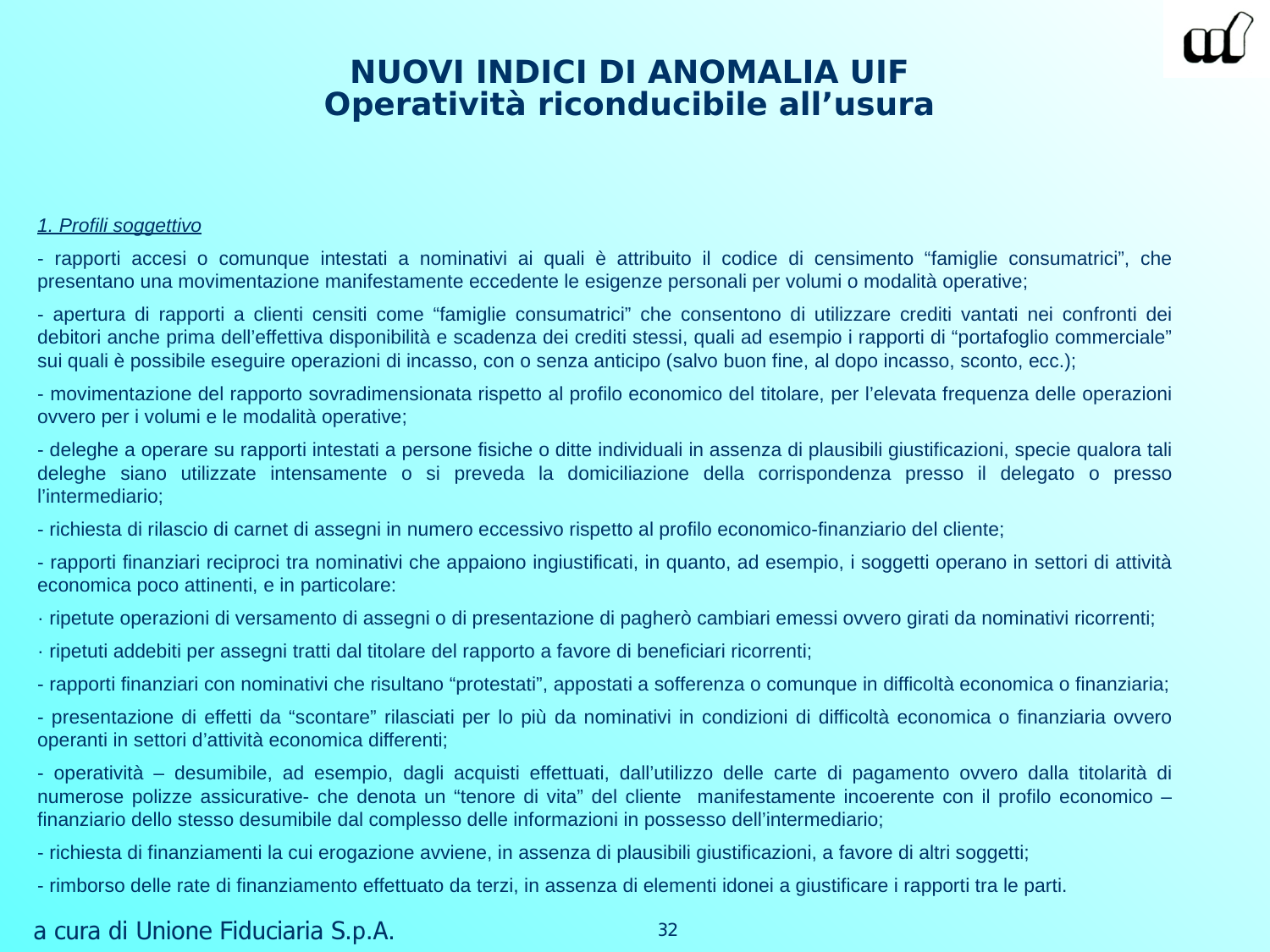

NUOVI INDICI DI ANOMALIA UIF
Operatività riconducibile all’usura
1. Profili soggettivo
- rapporti accesi o comunque intestati a nominativi ai quali è attribuito il codice di censimento “famiglie consumatrici”, che presentano una movimentazione manifestamente eccedente le esigenze personali per volumi o modalità operative;
- apertura di rapporti a clienti censiti come “famiglie consumatrici” che consentono di utilizzare crediti vantati nei confronti dei debitori anche prima dell’effettiva disponibilità e scadenza dei crediti stessi, quali ad esempio i rapporti di “portafoglio commerciale” sui quali è possibile eseguire operazioni di incasso, con o senza anticipo (salvo buon fine, al dopo incasso, sconto, ecc.);
- movimentazione del rapporto sovradimensionata rispetto al profilo economico del titolare, per l’elevata frequenza delle operazioni ovvero per i volumi e le modalità operative;
- deleghe a operare su rapporti intestati a persone fisiche o ditte individuali in assenza di plausibili giustificazioni, specie qualora tali deleghe siano utilizzate intensamente o si preveda la domiciliazione della corrispondenza presso il delegato o presso l’intermediario;
- richiesta di rilascio di carnet di assegni in numero eccessivo rispetto al profilo economico-finanziario del cliente;
- rapporti finanziari reciproci tra nominativi che appaiono ingiustificati, in quanto, ad esempio, i soggetti operano in settori di attività economica poco attinenti, e in particolare:
· ripetute operazioni di versamento di assegni o di presentazione di pagherò cambiari emessi ovvero girati da nominativi ricorrenti;
· ripetuti addebiti per assegni tratti dal titolare del rapporto a favore di beneficiari ricorrenti;
- rapporti finanziari con nominativi che risultano “protestati”, appostati a sofferenza o comunque in difficoltà economica o finanziaria;
- presentazione di effetti da “scontare” rilasciati per lo più da nominativi in condizioni di difficoltà economica o finanziaria ovvero operanti in settori d’attività economica differenti;
- operatività – desumibile, ad esempio, dagli acquisti effettuati, dall’utilizzo delle carte di pagamento ovvero dalla titolarità di numerose polizze assicurative- che denota un “tenore di vita” del cliente  manifestamente incoerente con il profilo economico – finanziario dello stesso desumibile dal complesso delle informazioni in possesso dell’intermediario;
- richiesta di finanziamenti la cui erogazione avviene, in assenza di plausibili giustificazioni, a favore di altri soggetti;
- rimborso delle rate di finanziamento effettuato da terzi, in assenza di elementi idonei a giustificare i rapporti tra le parti.